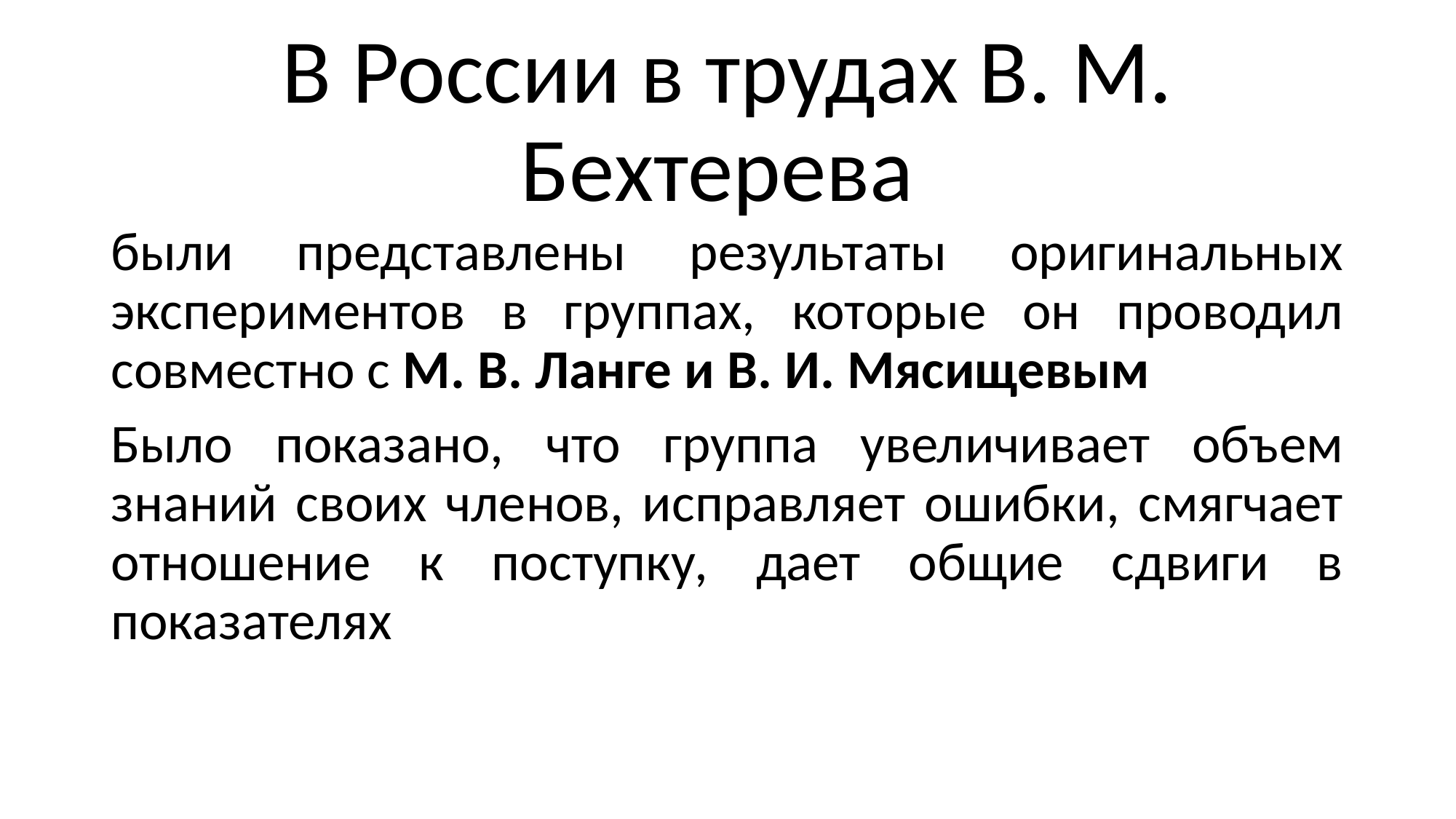

# В России в трудах В. М. Бехтерева
были представлены результаты оригинальных экспериментов в группах, которые он проводил совместно с М. В. Ланге и В. И. Мясищевым
Было показано, что группа увеличивает объем знаний своих членов, исправляет ошибки, смягчает отношение к поступку, дает общие сдвиги в показателях